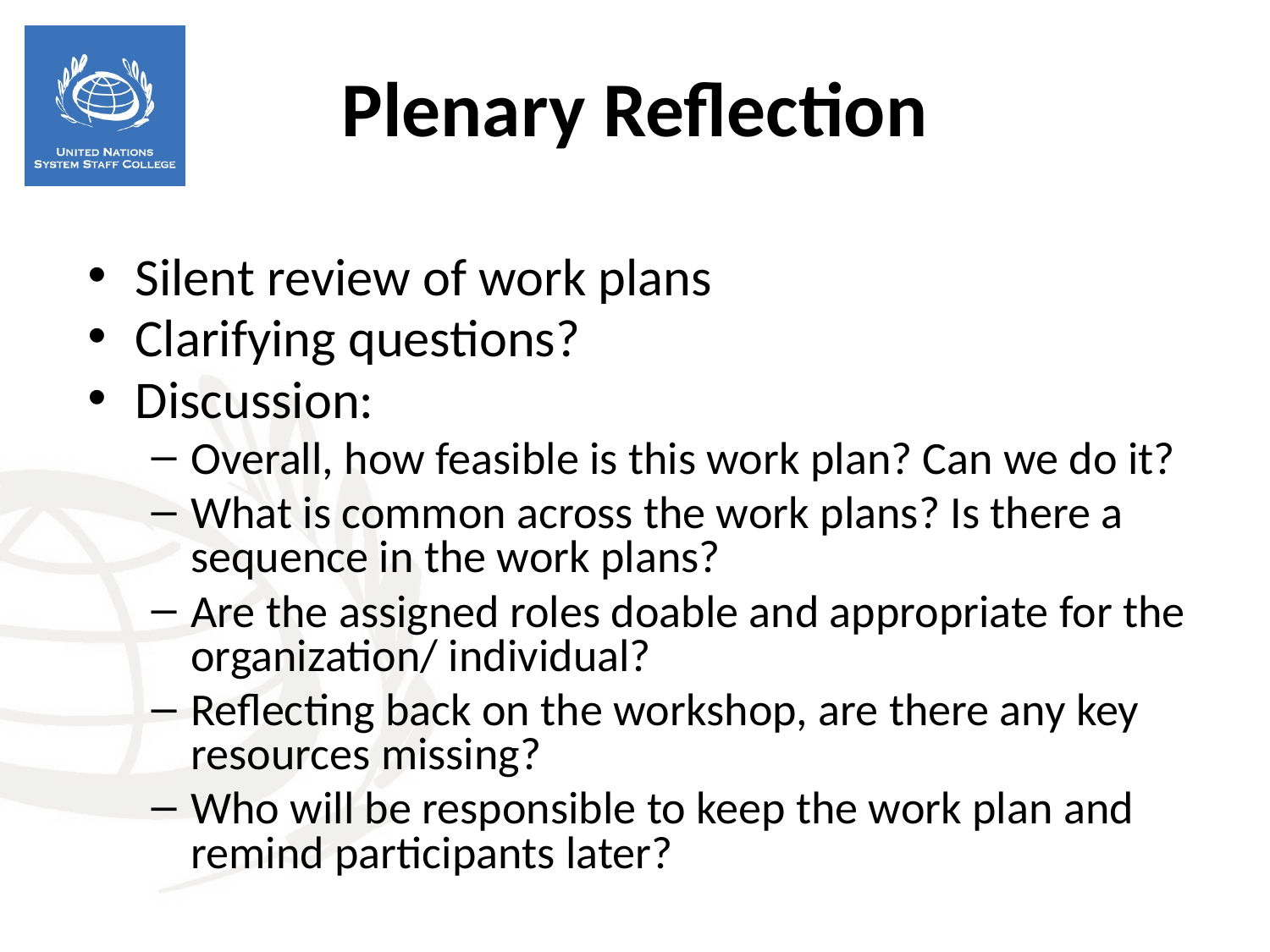

Plenary Reflection
Silent review of work plans
Clarifying questions?
Discussion:
Overall, how feasible is this work plan? Can we do it?
What is common across the work plans? Is there a sequence in the work plans?
Are the assigned roles doable and appropriate for the organization/ individual?
Reflecting back on the workshop, are there any key resources missing?
Who will be responsible to keep the work plan and remind participants later?